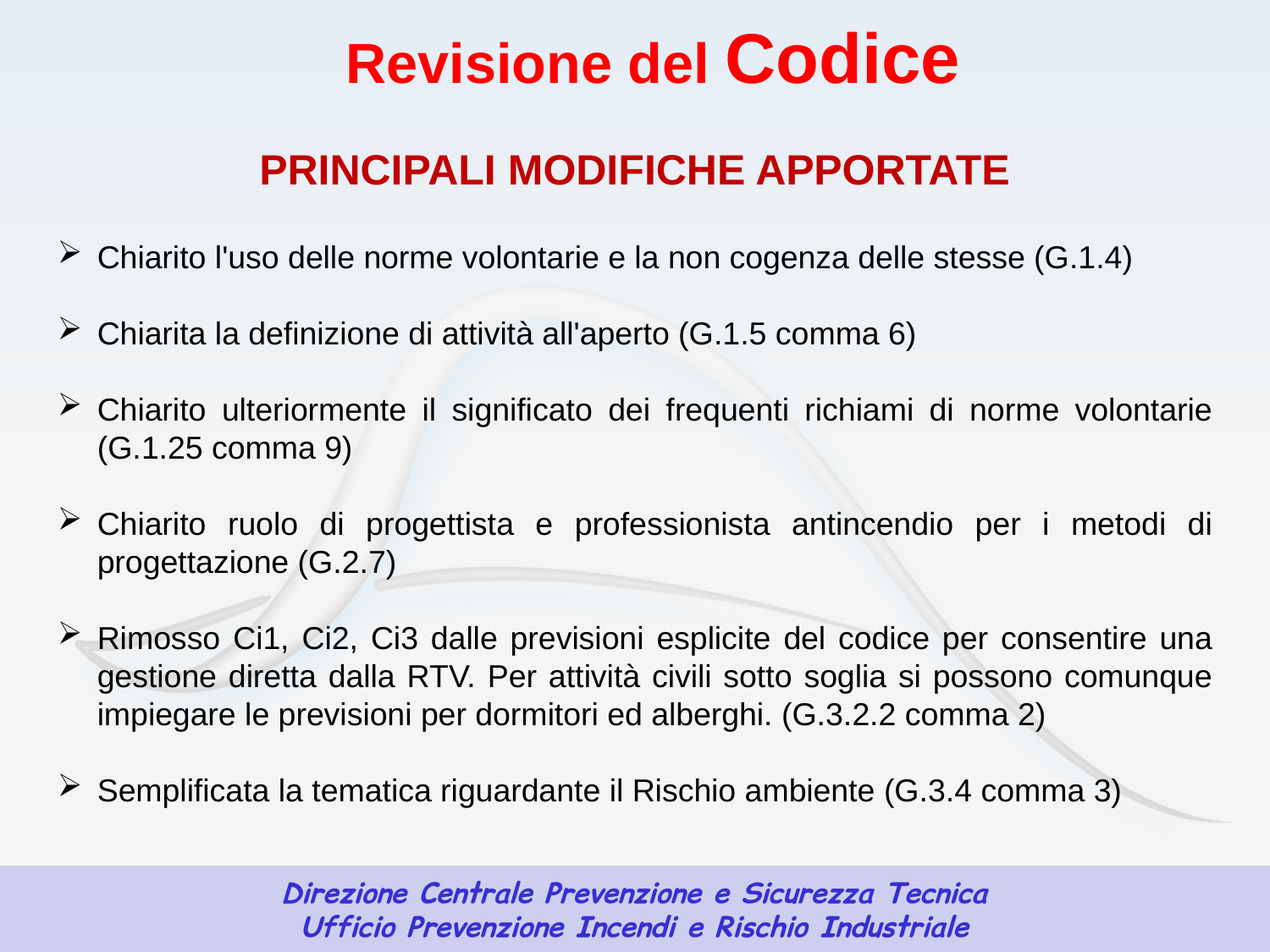

Revisione del Codice
PRINCIPALI MODIFICHE APPORTATE
Chiarito l'uso delle norme volontarie e la non cogenza delle stesse (G.1.4)

Chiarita la definizione di attività all'aperto (G.1.5 comma 6)

Chiarito ulteriormente il significato dei frequenti richiami di norme volontarie (G.1.25 comma 9)

Chiarito ruolo di progettista e professionista antincendio per i metodi di progettazione (G.2.7)

Rimosso Ci1, Ci2, Ci3 dalle previsioni esplicite del codice per consentire una gestione diretta dalla RTV. Per attività civili sotto soglia si possono comunque impiegare le previsioni per dormitori ed alberghi. (G.3.2.2 comma 2)

Semplificata la tematica riguardante il Rischio ambiente (G.3.4 comma 3)